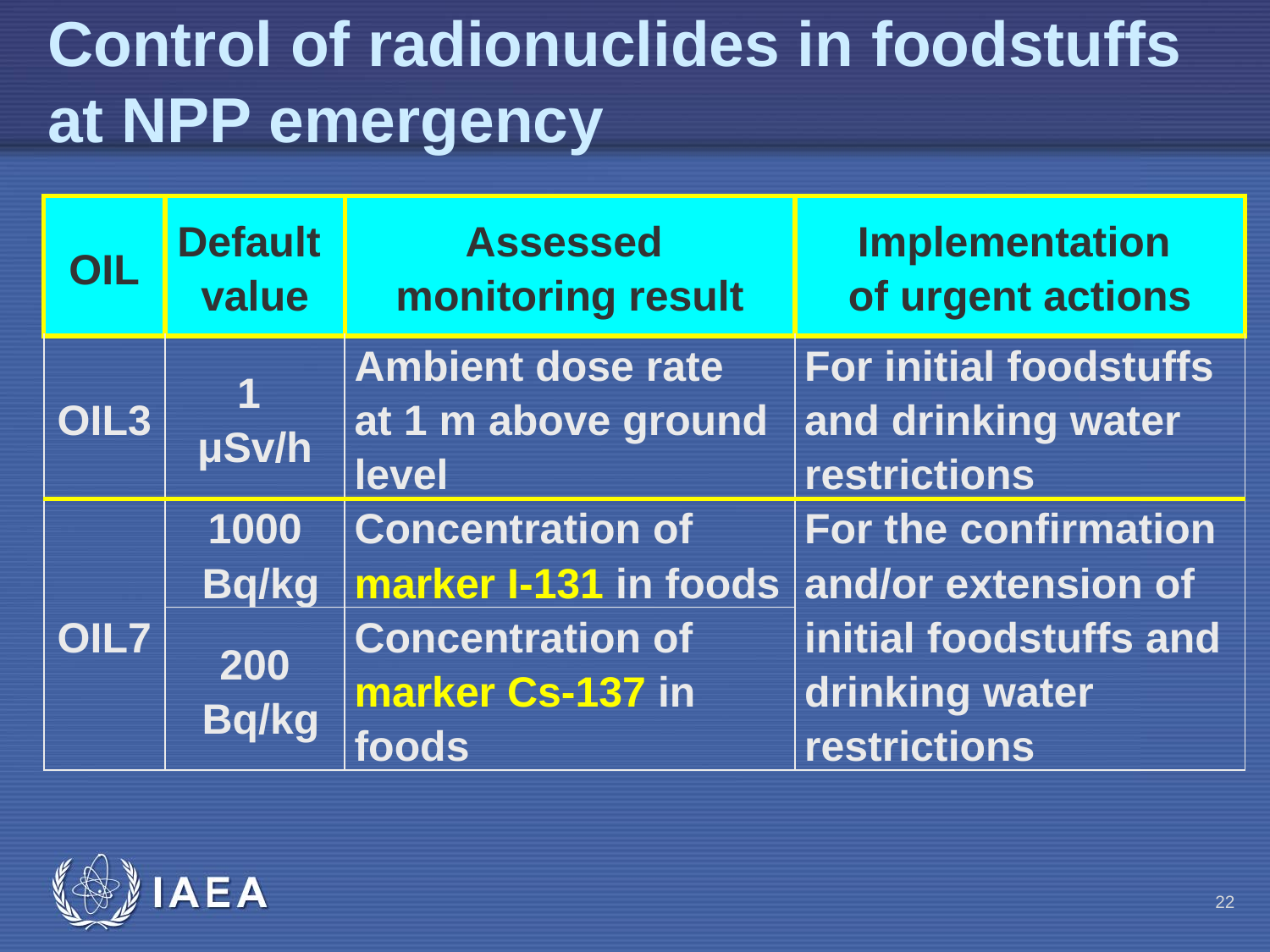

# Control of radionuclides in foodstuffs at NPP emergency
| OIL | Default value | Assessed monitoring result | Implementation of urgent actions |
| --- | --- | --- | --- |
| OIL3 | 1 μSv/h | Ambient dose rate at 1 m above ground level | For initial foodstuffs and drinking water restrictions |
| OIL7 | 1000 Bq/kg | Concentration of marker I-131 in foods | For the confirmation and/or extension of initial foodstuffs and drinking water restrictions |
|  | 200 Bq/kg | Concentration of marker Cs-137 in foods |  |
22